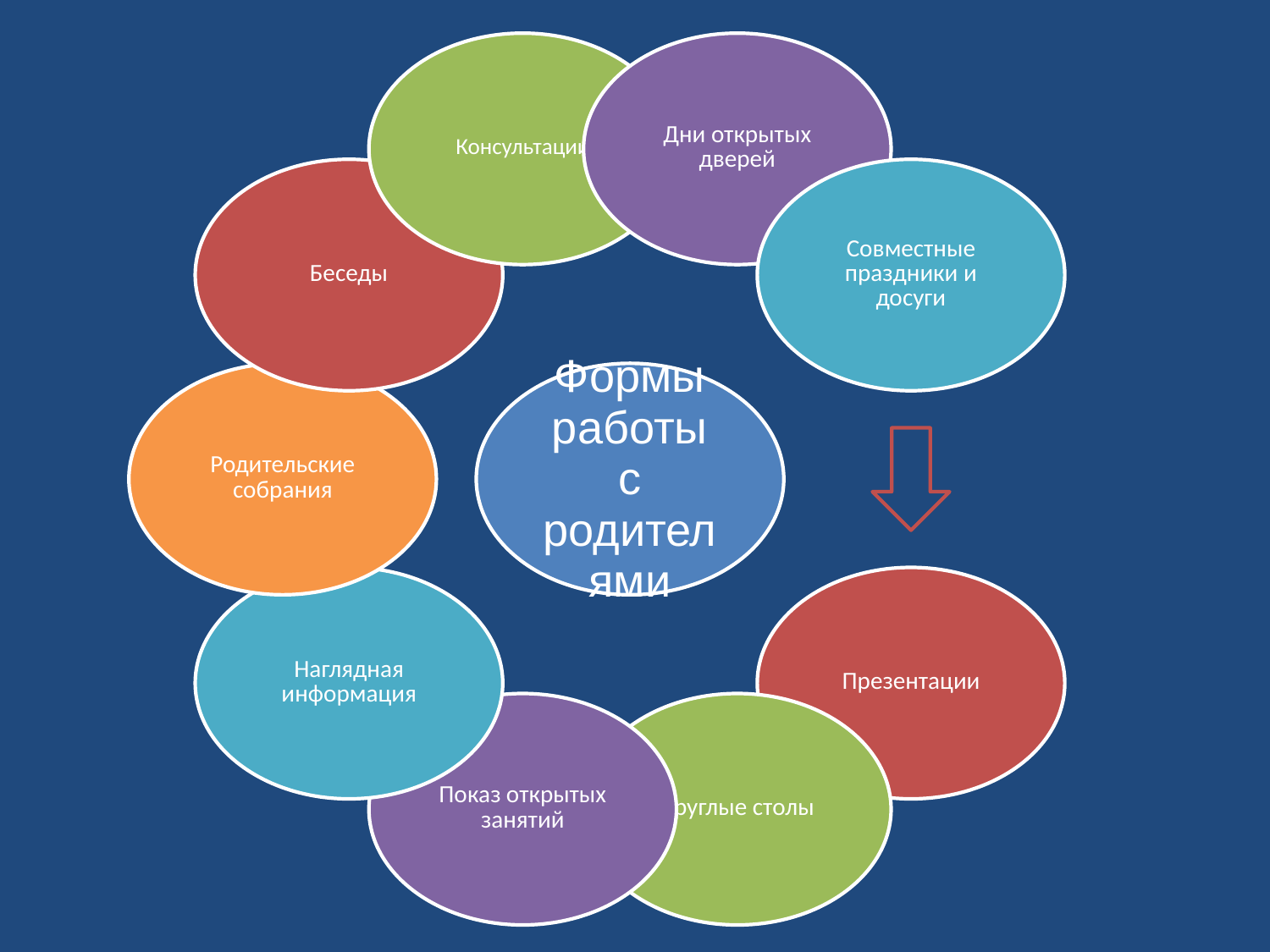

Формы работы с родителями
Презентации
Круглые столы
Показ открытых занятий
Наглядная информация
Родительские собрания
Совместные праздники и досуги
Беседы
Консультации
Дни открытых дверей